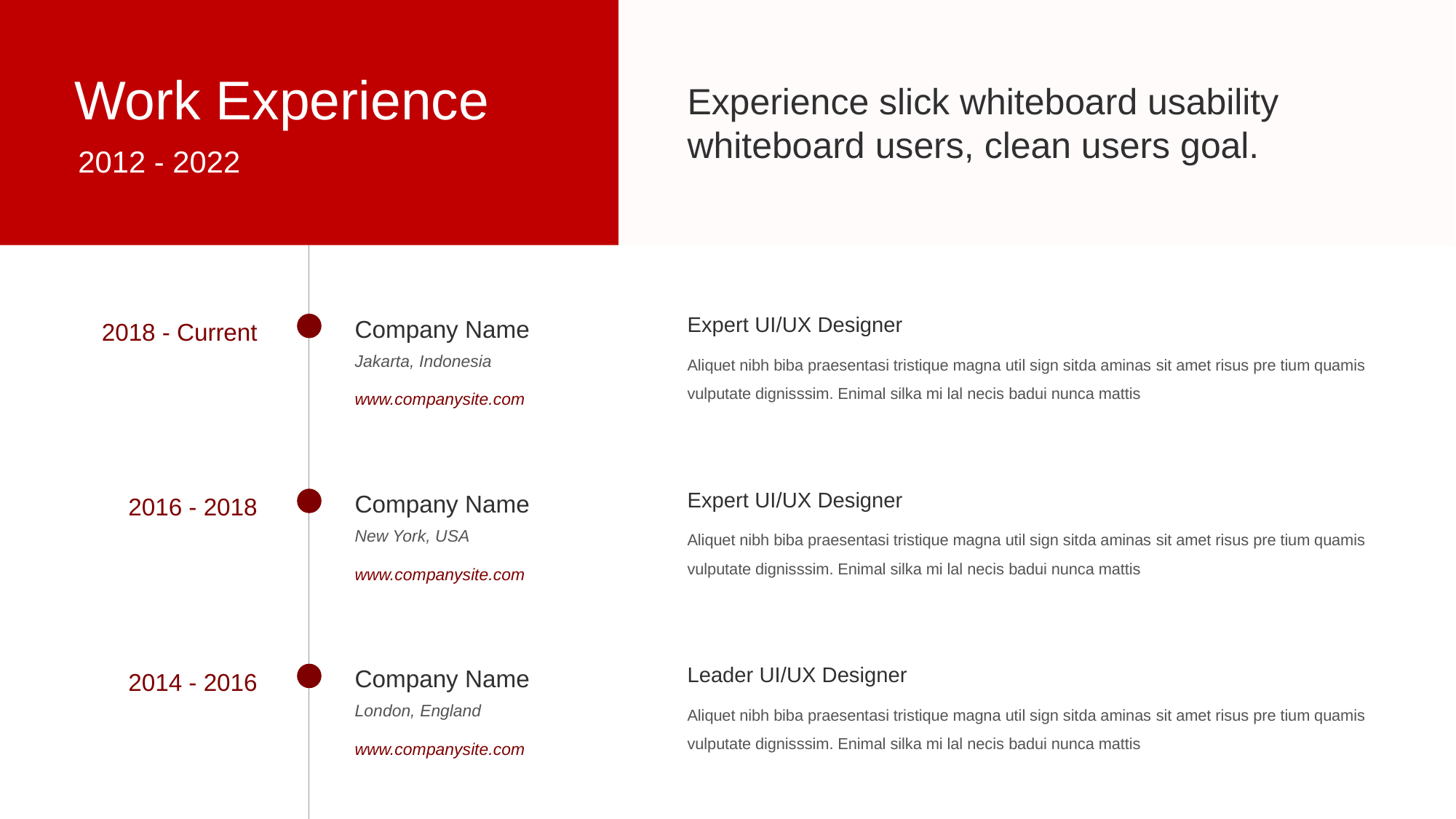

Work Experience
Experience slick whiteboard usability whiteboard users, clean users goal.
2012 - 2022
Company Name
2018 - Current
Expert UI/UX Designer

Jakarta, Indonesia
Aliquet nibh biba praesentasi tristique magna util sign sitda aminas sit amet risus pre tium quamis vulputate dignisssim. Enimal silka mi lal necis badui nunca mattis
www.companysite.com
Company Name
2016 - 2018
Expert UI/UX Designer

New York, USA
Aliquet nibh biba praesentasi tristique magna util sign sitda aminas sit amet risus pre tium quamis vulputate dignisssim. Enimal silka mi lal necis badui nunca mattis
www.companysite.com
Company Name
2014 - 2016
Leader UI/UX Designer

London, England
Aliquet nibh biba praesentasi tristique magna util sign sitda aminas sit amet risus pre tium quamis vulputate dignisssim. Enimal silka mi lal necis badui nunca mattis
www.companysite.com